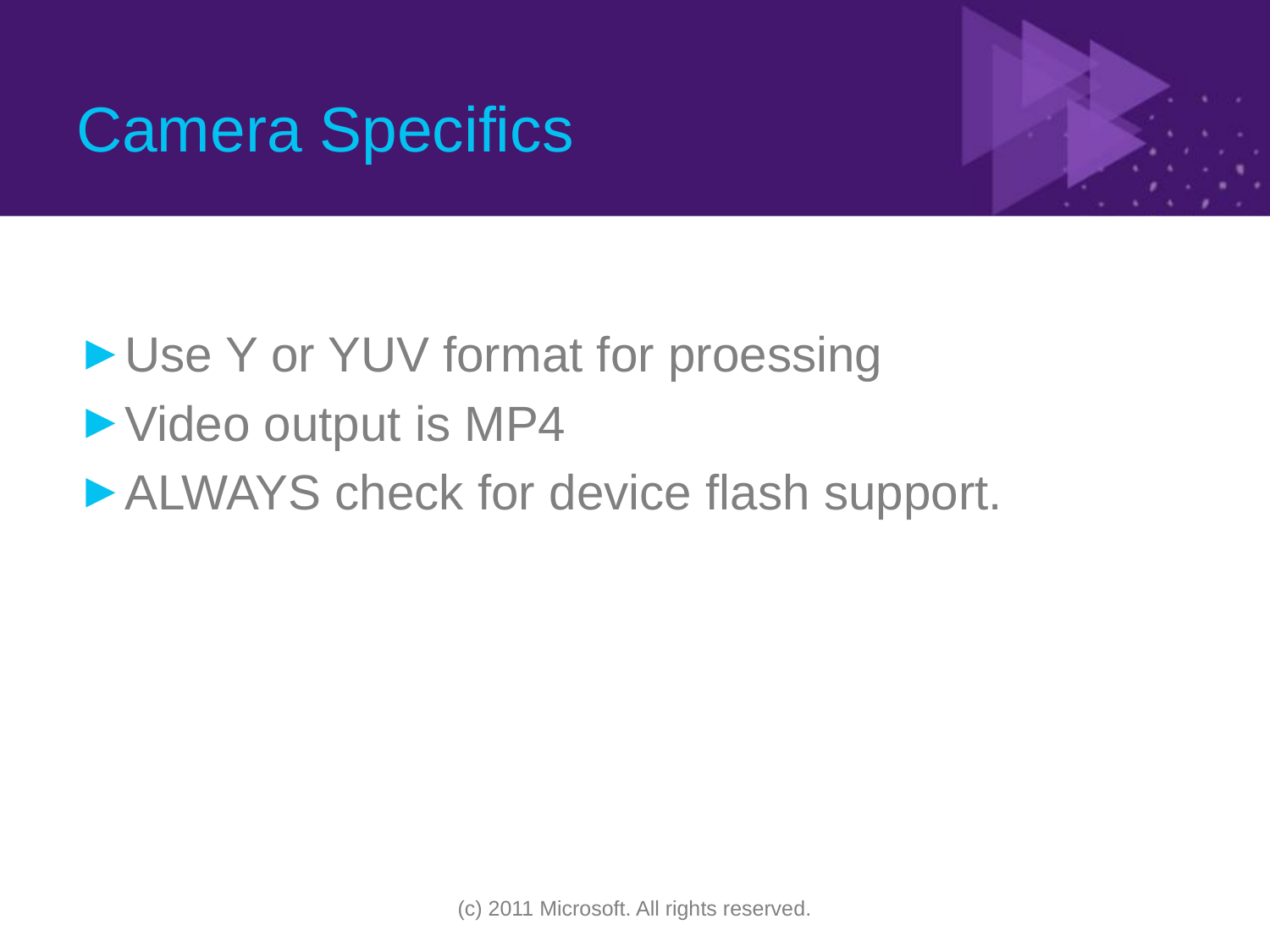

# Camera Specifics
Use Y or YUV format for proessing
Video output is MP4
ALWAYS check for device flash support.
(c) 2011 Microsoft. All rights reserved.